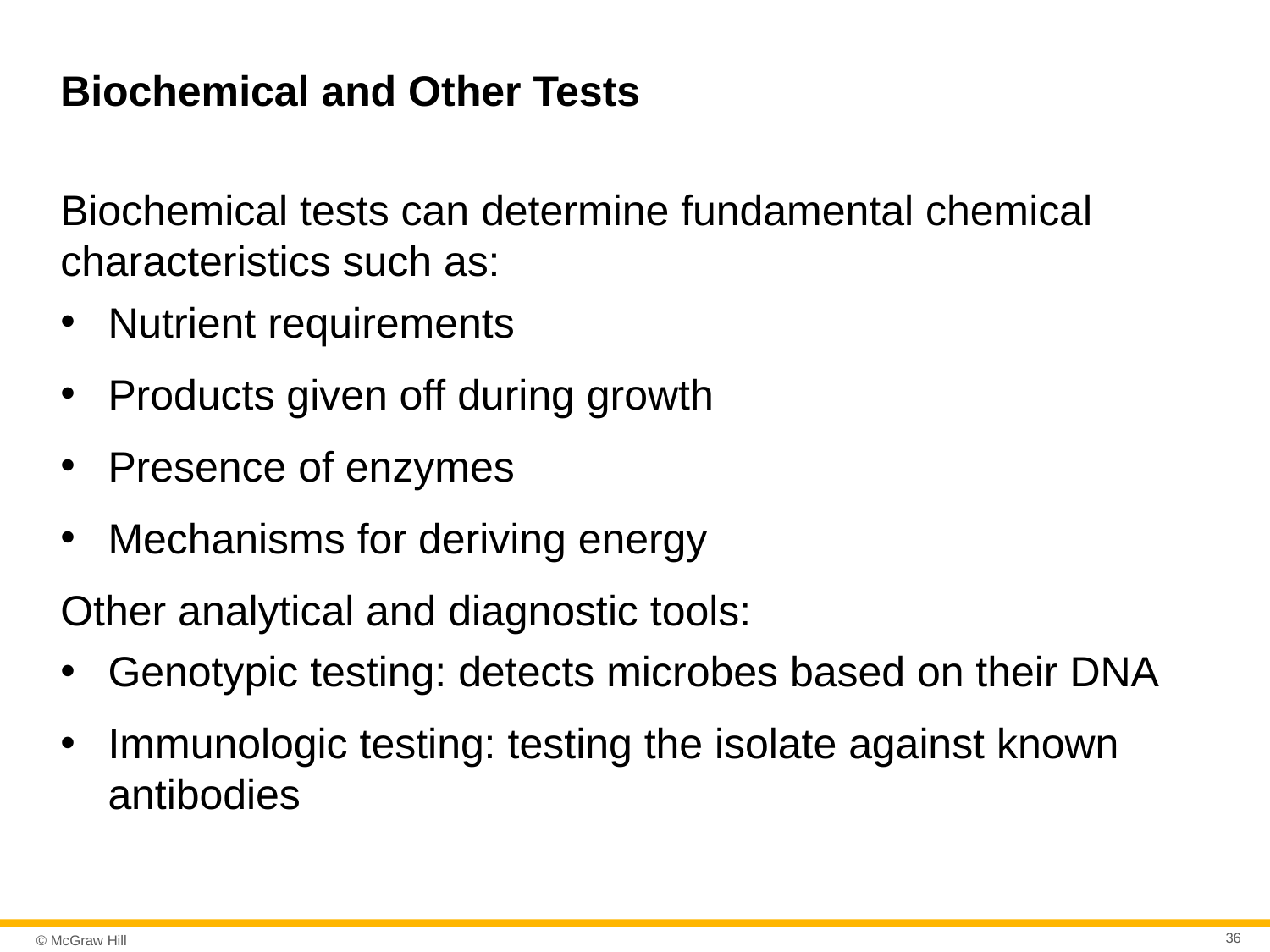

# Biochemical and Other Tests
Biochemical tests can determine fundamental chemical characteristics such as:
Nutrient requirements
Products given off during growth
Presence of enzymes
Mechanisms for deriving energy
Other analytical and diagnostic tools:
Genotypic testing: detects microbes based on their DNA
Immunologic testing: testing the isolate against known antibodies